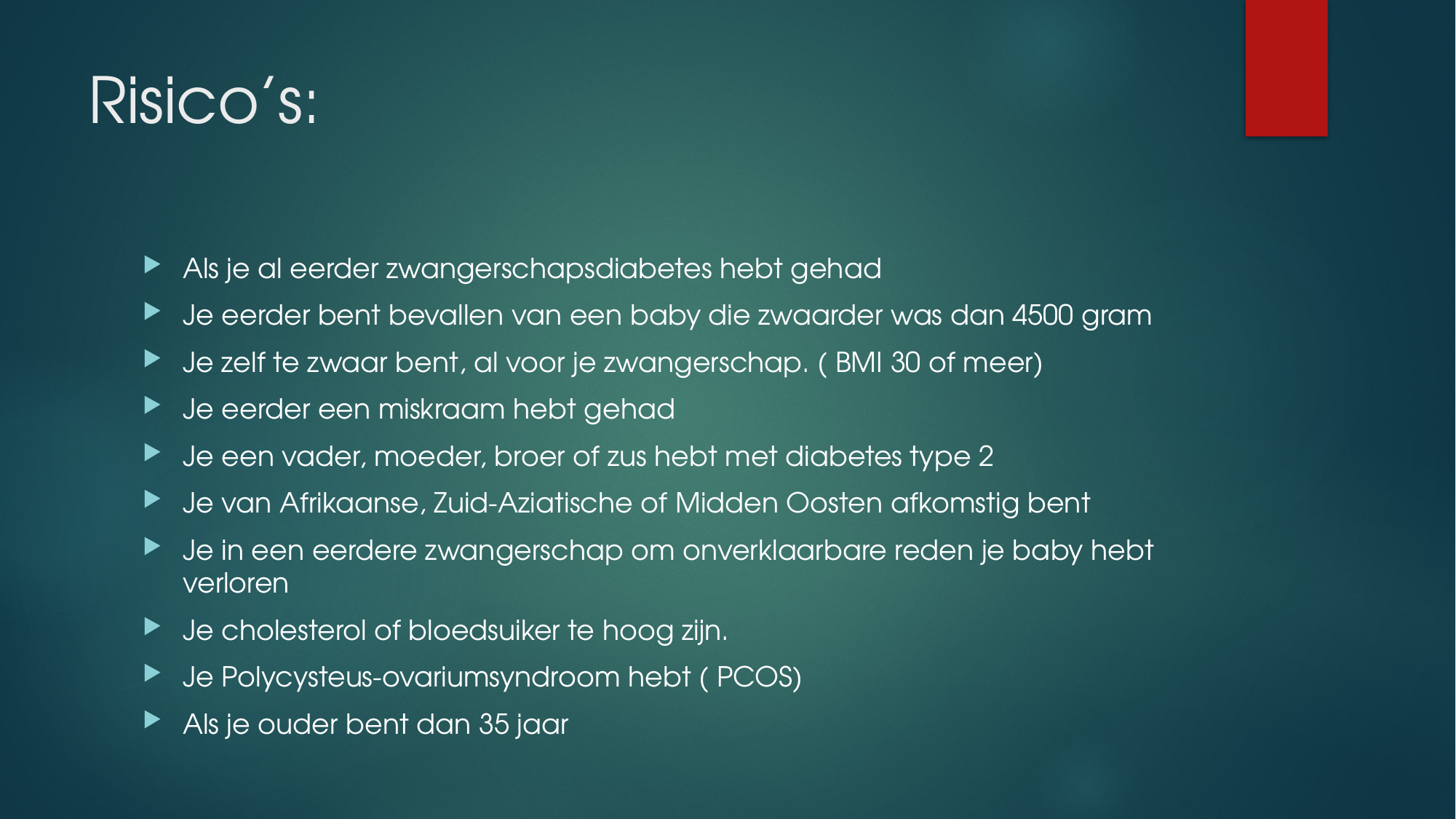

# Risico’s:
Als je al eerder zwangerschapsdiabetes hebt gehad
Je eerder bent bevallen van een baby die zwaarder was dan 4500 gram
Je zelf te zwaar bent, al voor je zwangerschap. ( BMI 30 of meer)
Je eerder een miskraam hebt gehad
Je een vader, moeder, broer of zus hebt met diabetes type 2
Je van Afrikaanse, Zuid-Aziatische of Midden Oosten afkomstig bent
Je in een eerdere zwangerschap om onverklaarbare reden je baby hebt verloren
Je cholesterol of bloedsuiker te hoog zijn.
Je Polycysteus-ovariumsyndroom hebt ( PCOS)
Als je ouder bent dan 35 jaar